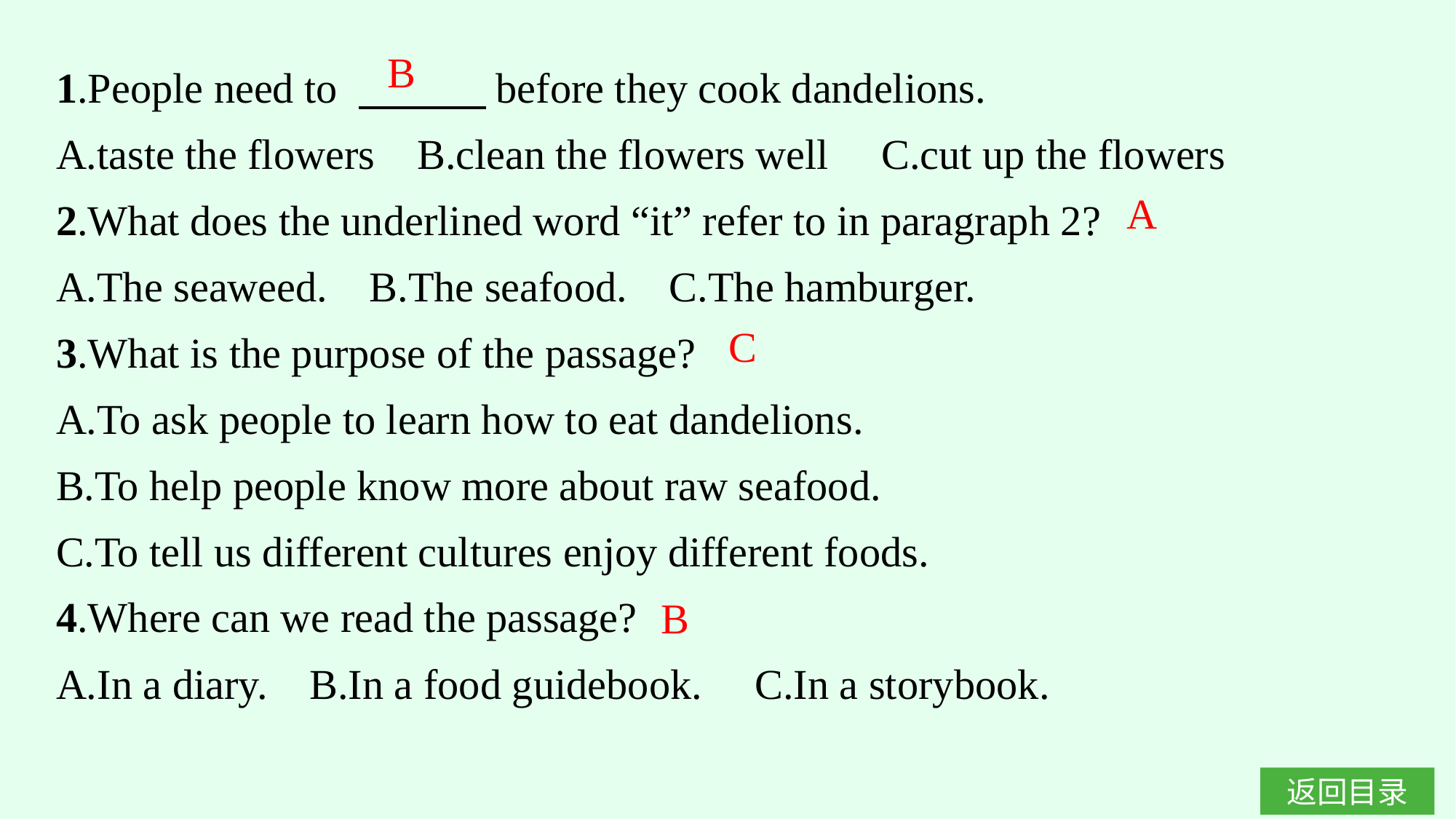

1.People need to 　　　before they cook dandelions.
A.taste the flowers    B.clean the flowers well     C.cut up the flowers
2.What does the underlined word “it” refer to in paragraph 2?
A.The seaweed.    B.The seafood.    C.The hamburger.
3.What is the purpose of the passage?
A.To ask people to learn how to eat dandelions.
B.To help people know more about raw seafood.
C.To tell us different cultures enjoy different foods.
4.Where can we read the passage?
A.In a diary.    B.In a food guidebook.     C.In a storybook.
B
A
C
B